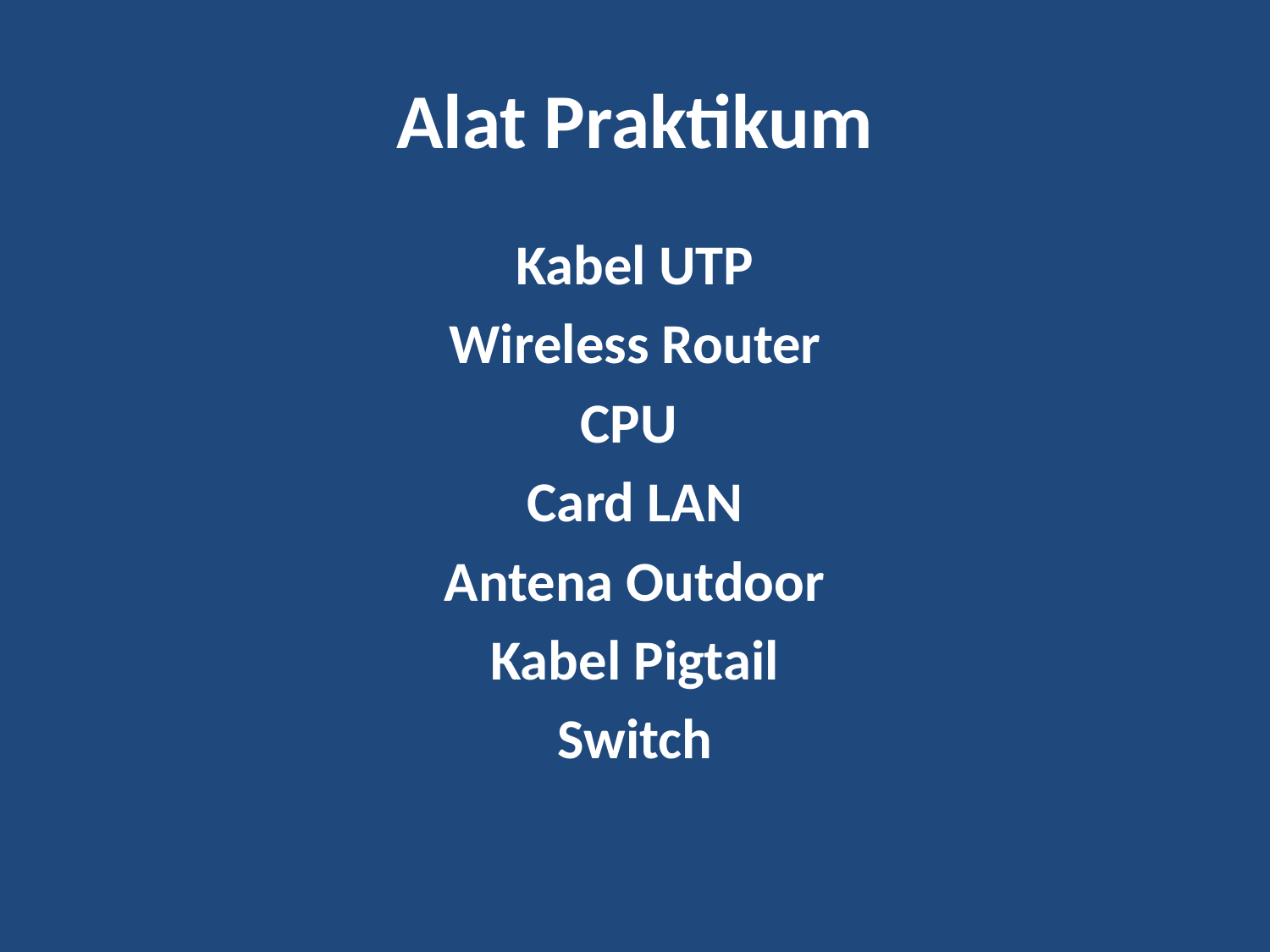

# Alat Praktikum
Kabel UTP
Wireless Router
CPU
Card LAN
Antena Outdoor
Kabel Pigtail
Switch